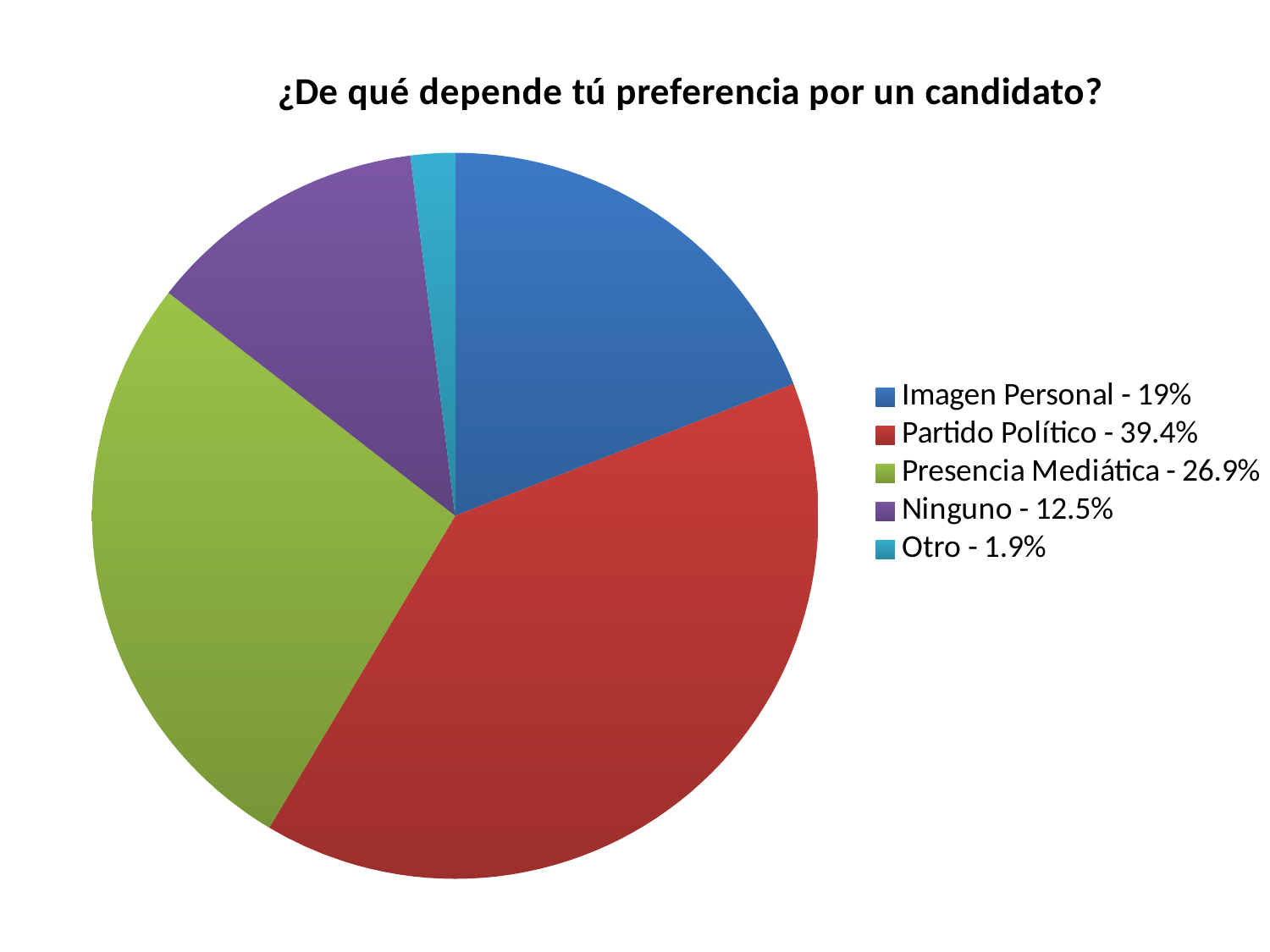

### Chart: ¿De qué depende tú preferencia por un candidato?

| Category | Ventas |
|---|---|
| Imagen Personal - 19% | 29.0 |
| Partido Político - 39.4% | 60.0 |
| Presencia Mediática - 26.9% | 41.0 |
| Ninguno - 12.5% | 19.0 |
| Otro - 1.9% | 3.0 |